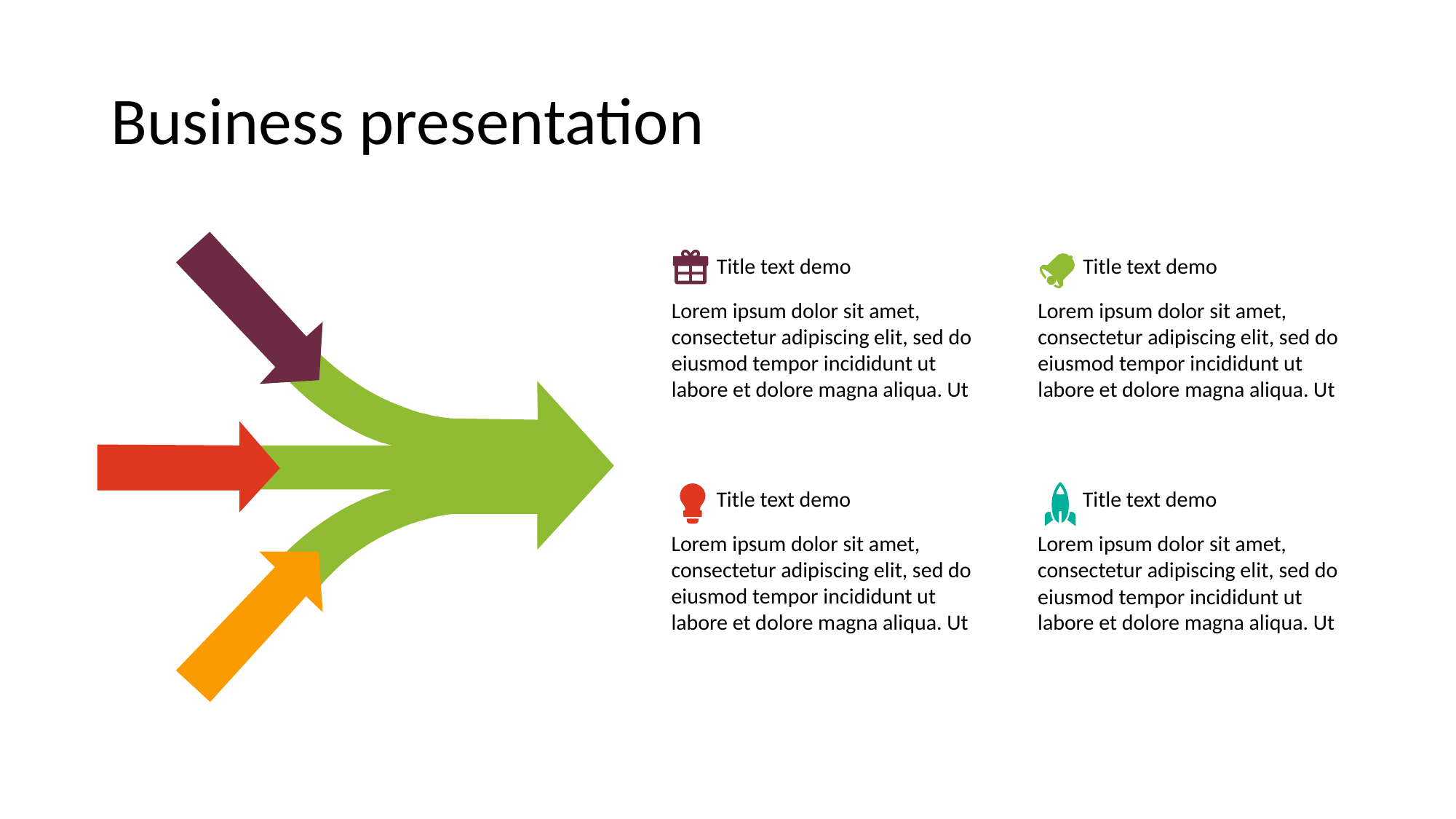

# Business presentation

Title text demo
Title text demo

Lorem ipsum dolor sit amet, consectetur adipiscing elit, sed do eiusmod tempor incididunt ut labore et dolore magna aliqua. Ut
Lorem ipsum dolor sit amet, consectetur adipiscing elit, sed do eiusmod tempor incididunt ut labore et dolore magna aliqua. Ut
Title text demo
Title text demo

Lorem ipsum dolor sit amet, consectetur adipiscing elit, sed do eiusmod tempor incididunt ut labore et dolore magna aliqua. Ut
Lorem ipsum dolor sit amet, consectetur adipiscing elit, sed do eiusmod tempor incididunt ut labore et dolore magna aliqua. Ut